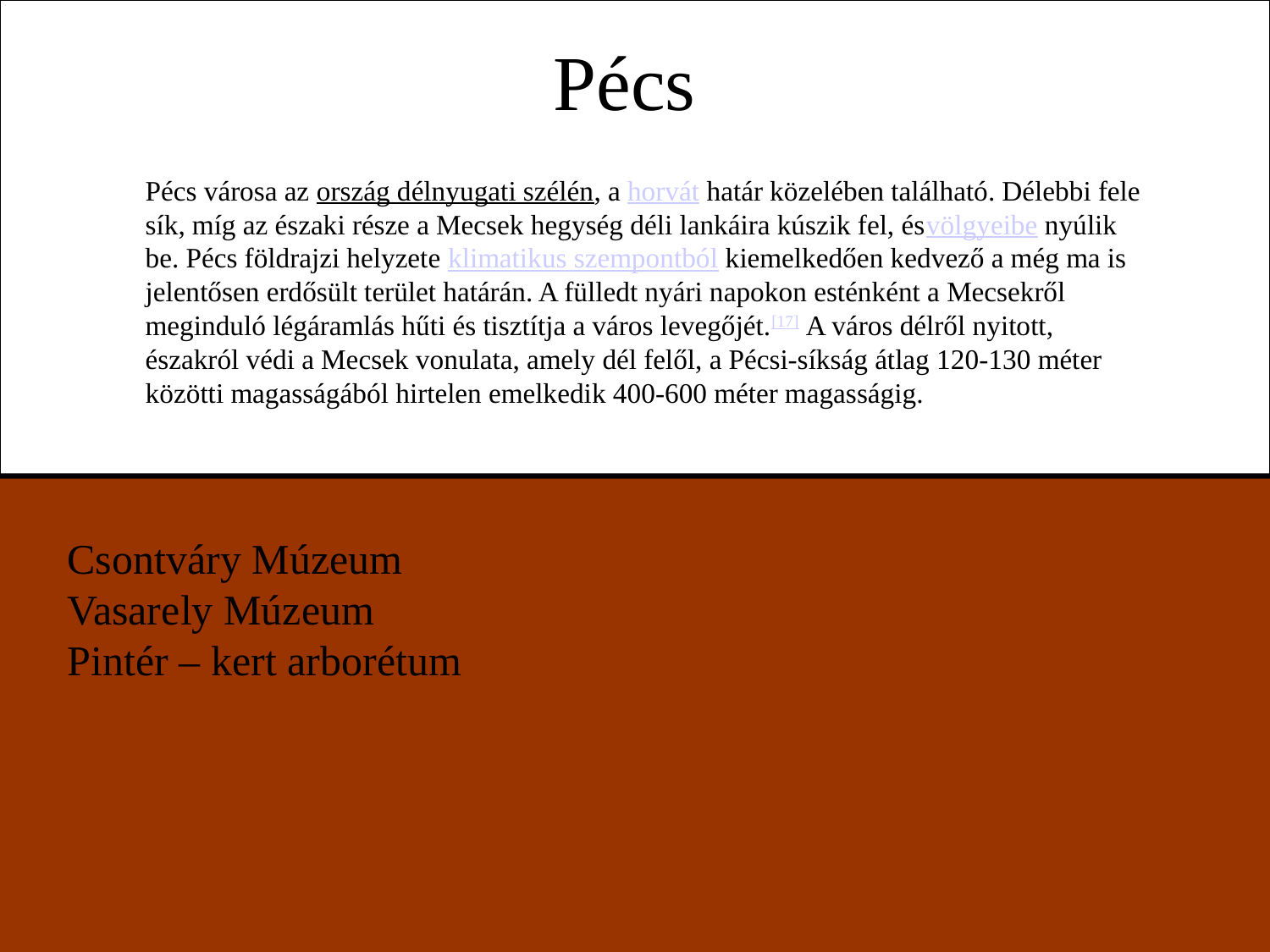

# Pécs
	Pécs városa az ország délnyugati szélén, a horvát határ közelében található. Délebbi fele sík, míg az északi része a Mecsek hegység déli lankáira kúszik fel, ésvölgyeibe nyúlik be. Pécs földrajzi helyzete klimatikus szempontból kiemelkedően kedvező a még ma is jelentősen erdősült terület határán. A fülledt nyári napokon esténként a Mecsekről meginduló légáramlás hűti és tisztítja a város levegőjét.[17] A város délről nyitott, északról védi a Mecsek vonulata, amely dél felől, a Pécsi-síkság átlag 120-130 méter közötti magasságából hirtelen emelkedik 400-600 méter magasságig.
Csontváry Múzeum
Vasarely Múzeum
Pintér – kert arborétum